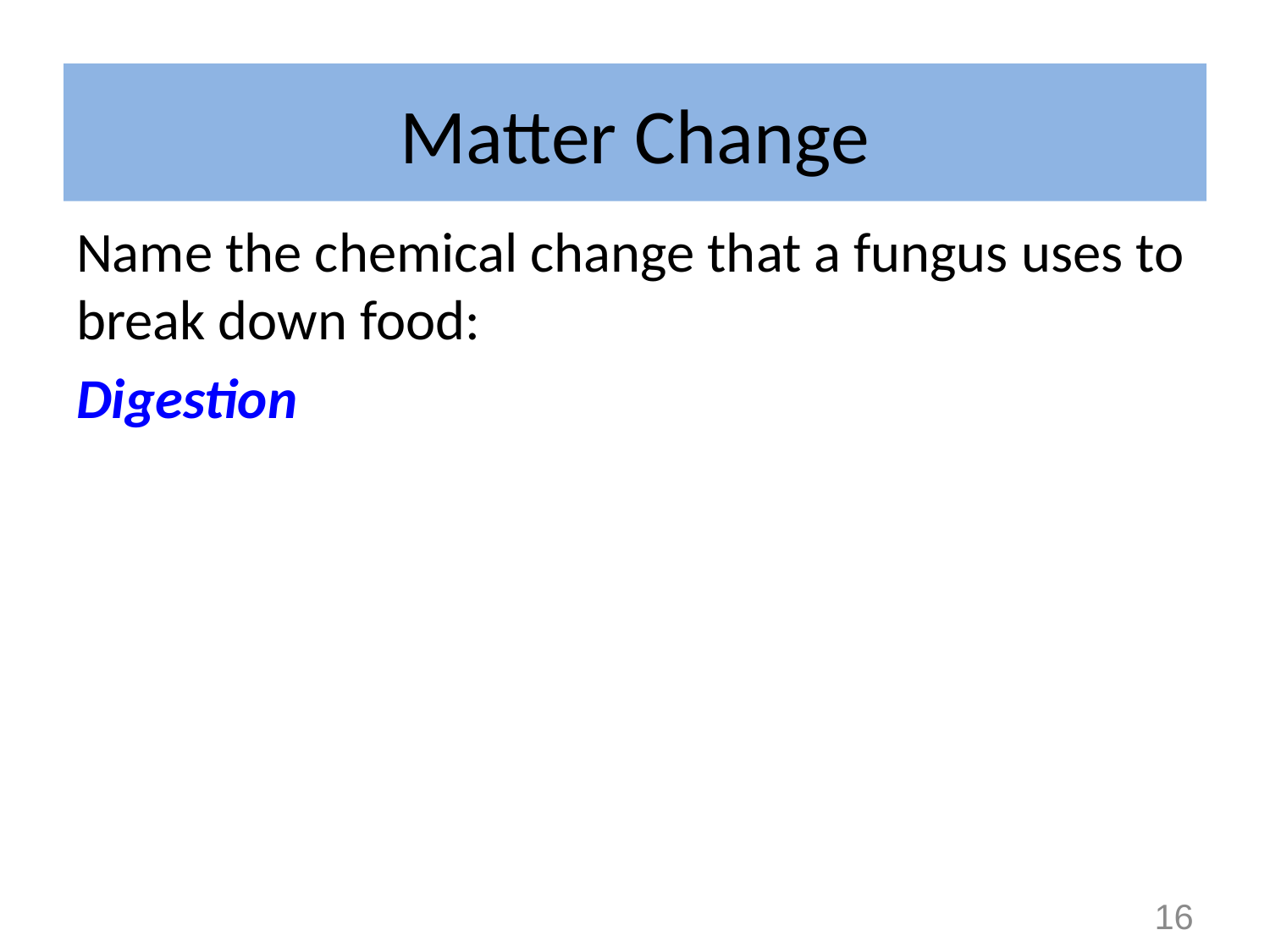

# Matter Change
Name the chemical change that a fungus uses to break down food:
Digestion

16